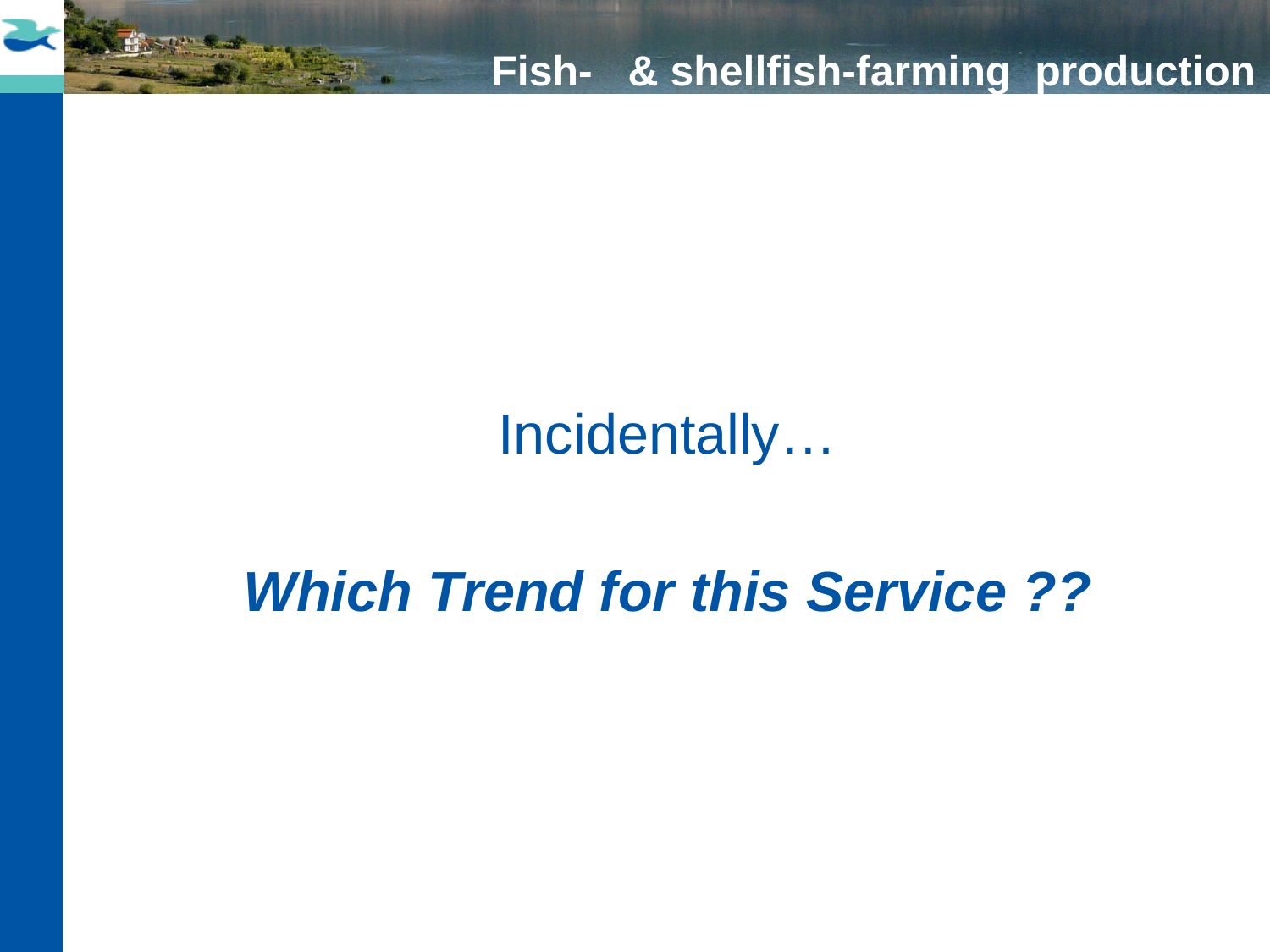

Fish-   & shellfish-farming  production

Incidentally…

Which Trend for this Service ??